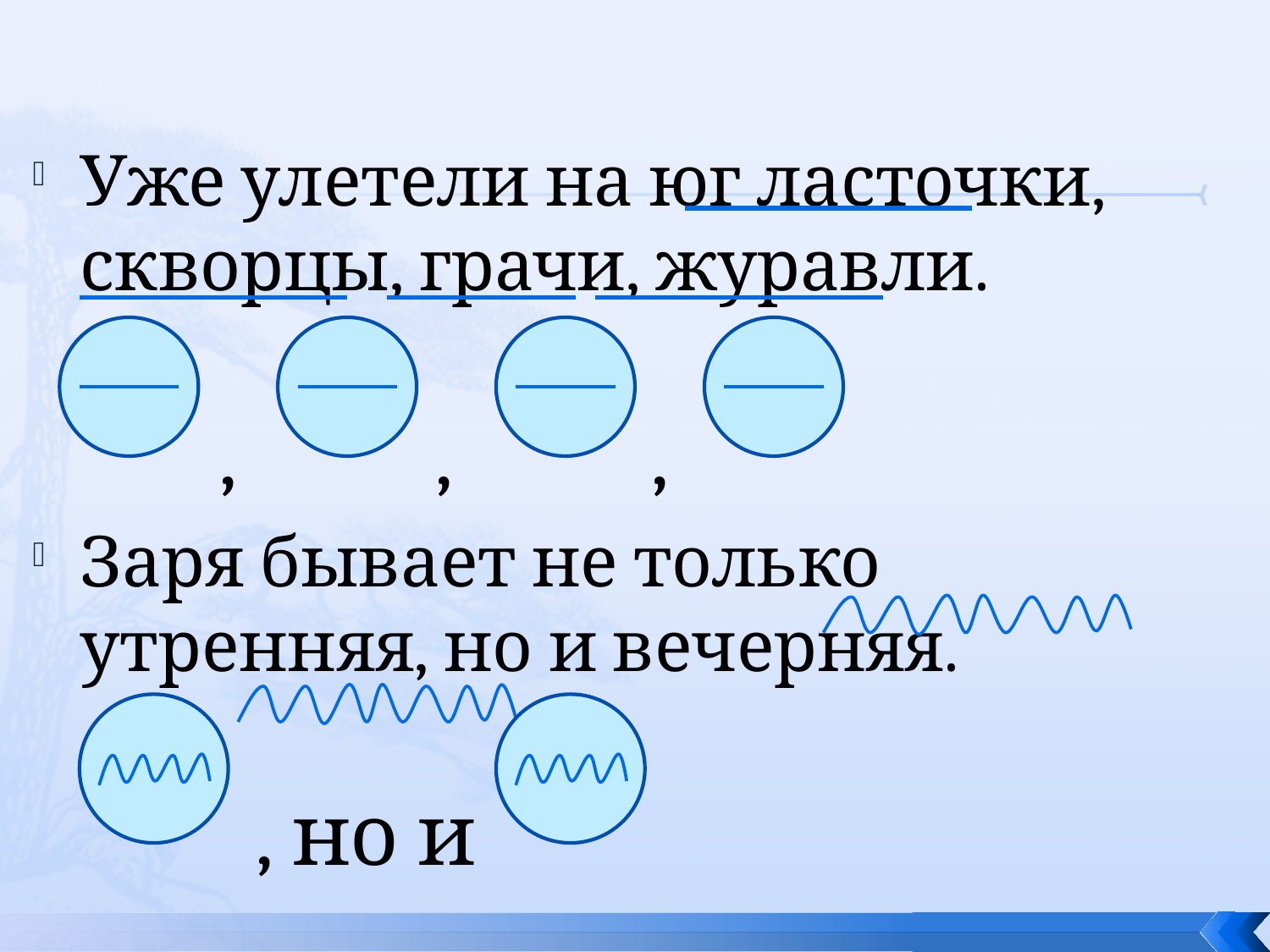

#
Уже улетели на юг ласточки, скворцы, грачи, журавли.

               ,           ,           ,
Заря бывает не только утренняя, но и вечерняя.

            , но и